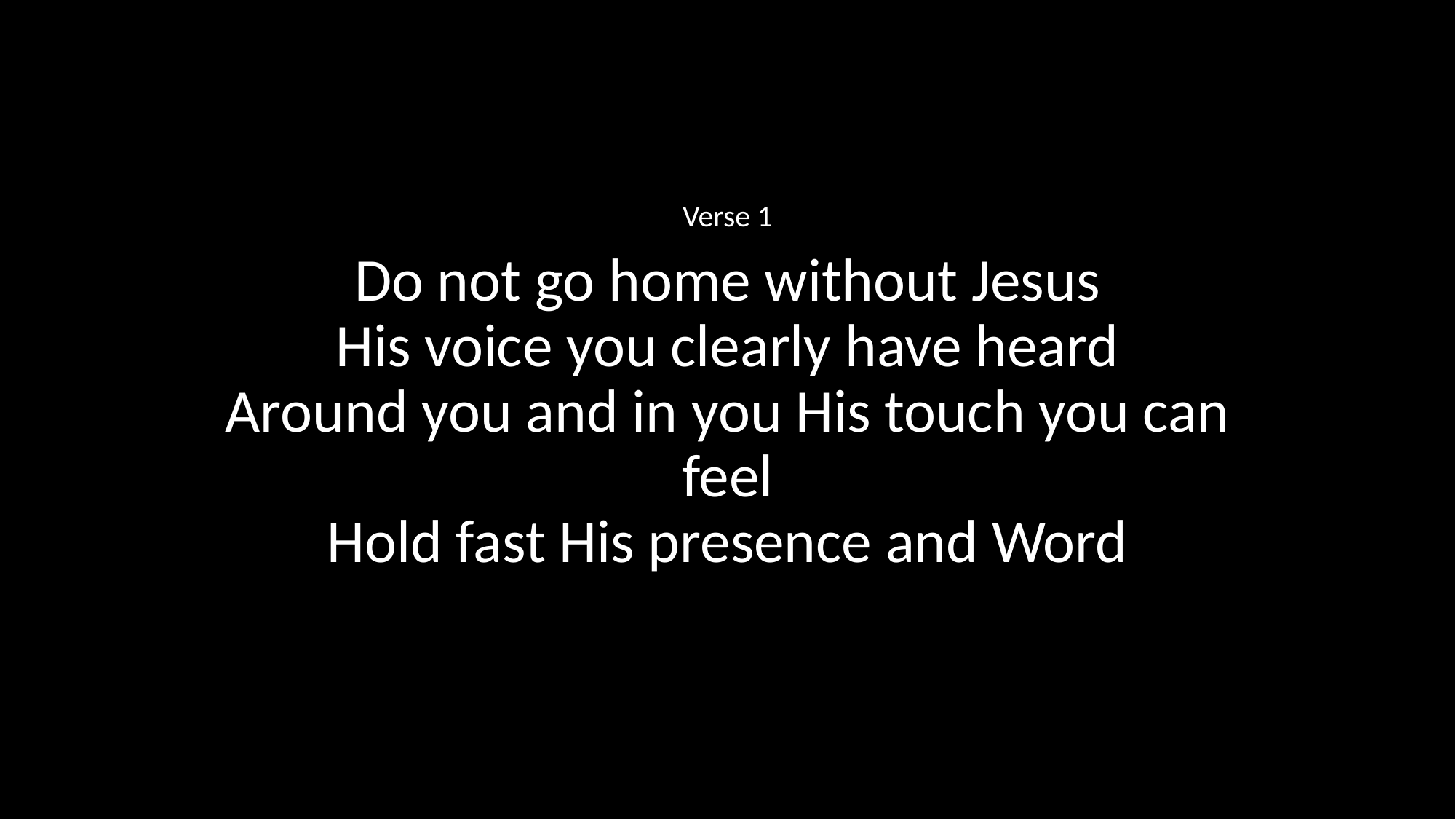

Verse 1
Do not go home without Jesus
His voice you clearly have heard
Around you and in you His touch you can feel
Hold fast His presence and Word